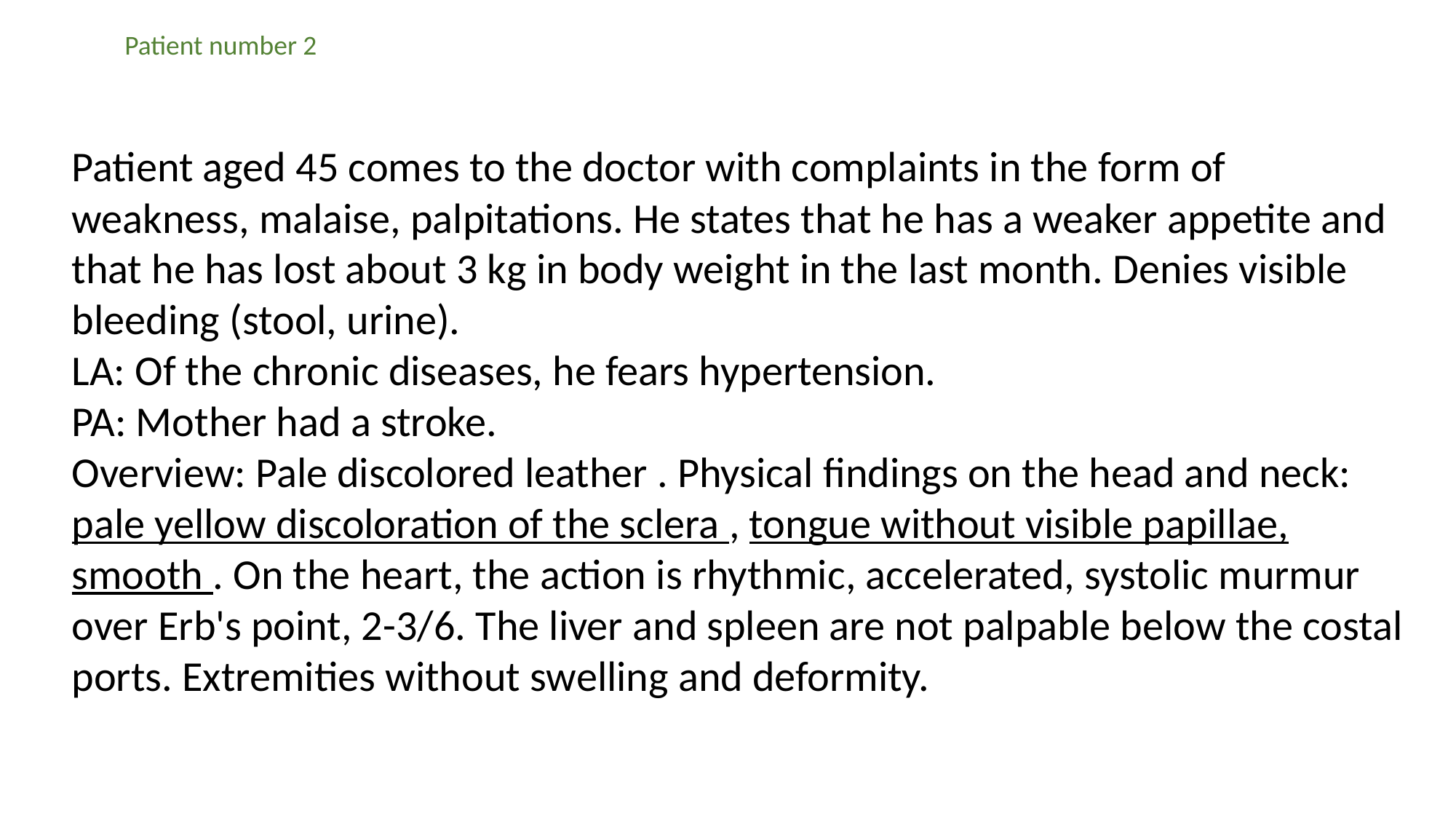

# Patient number 2
Patient aged 45 comes to the doctor with complaints in the form of weakness, malaise, palpitations. He states that he has a weaker appetite and that he has lost about 3 kg in body weight in the last month. Denies visible bleeding (stool, urine).
LA: Of the chronic diseases, he fears hypertension.
PA: Mother had a stroke.
Overview: Pale discolored leather . Physical findings on the head and neck: pale yellow discoloration of the sclera , tongue without visible papillae, smooth . On the heart, the action is rhythmic, accelerated, systolic murmur over Erb's point, 2-3/6. The liver and spleen are not palpable below the costal ports. Extremities without swelling and deformity.